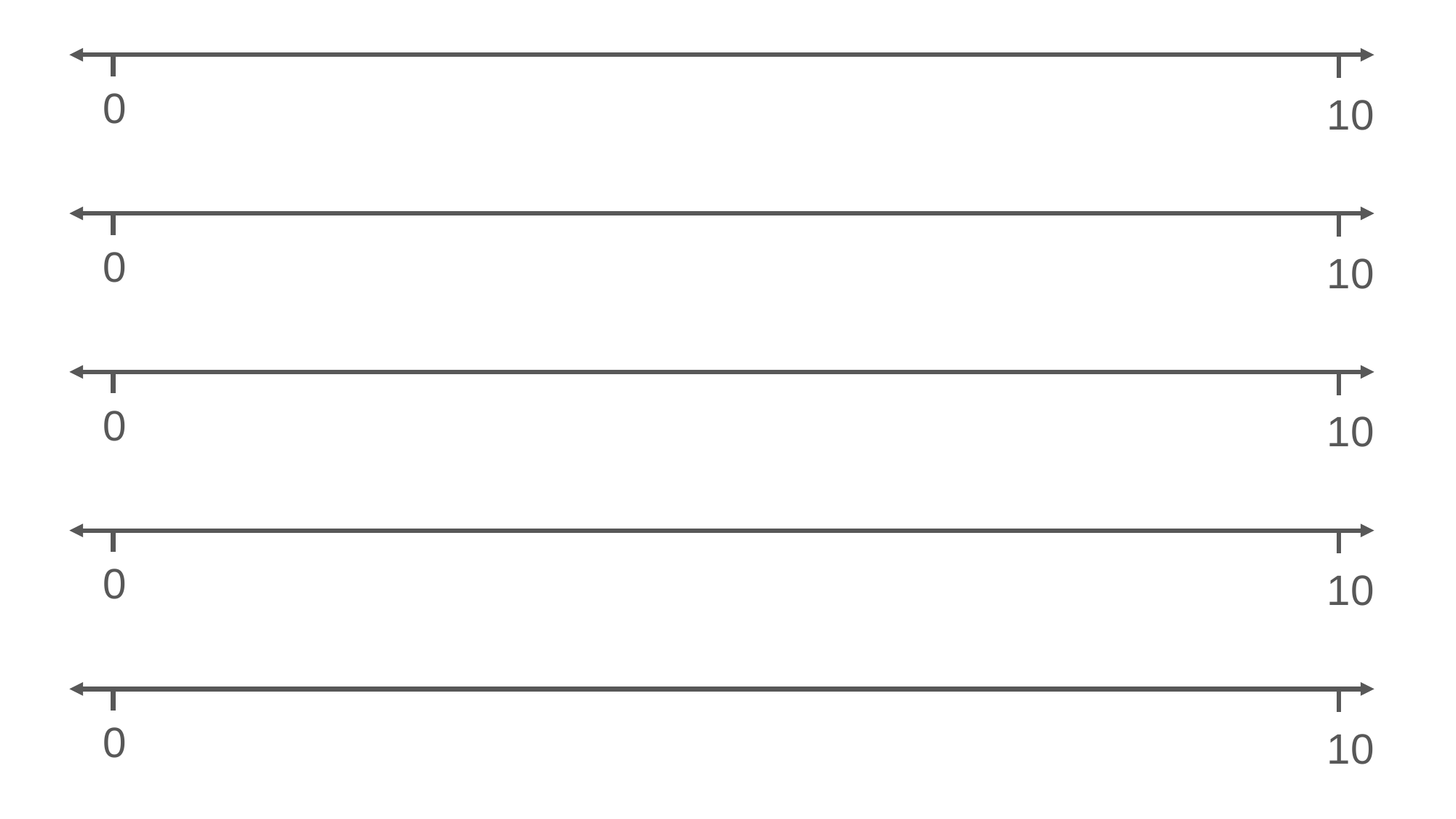

0
10
0
10
0
10
0
10
0
10